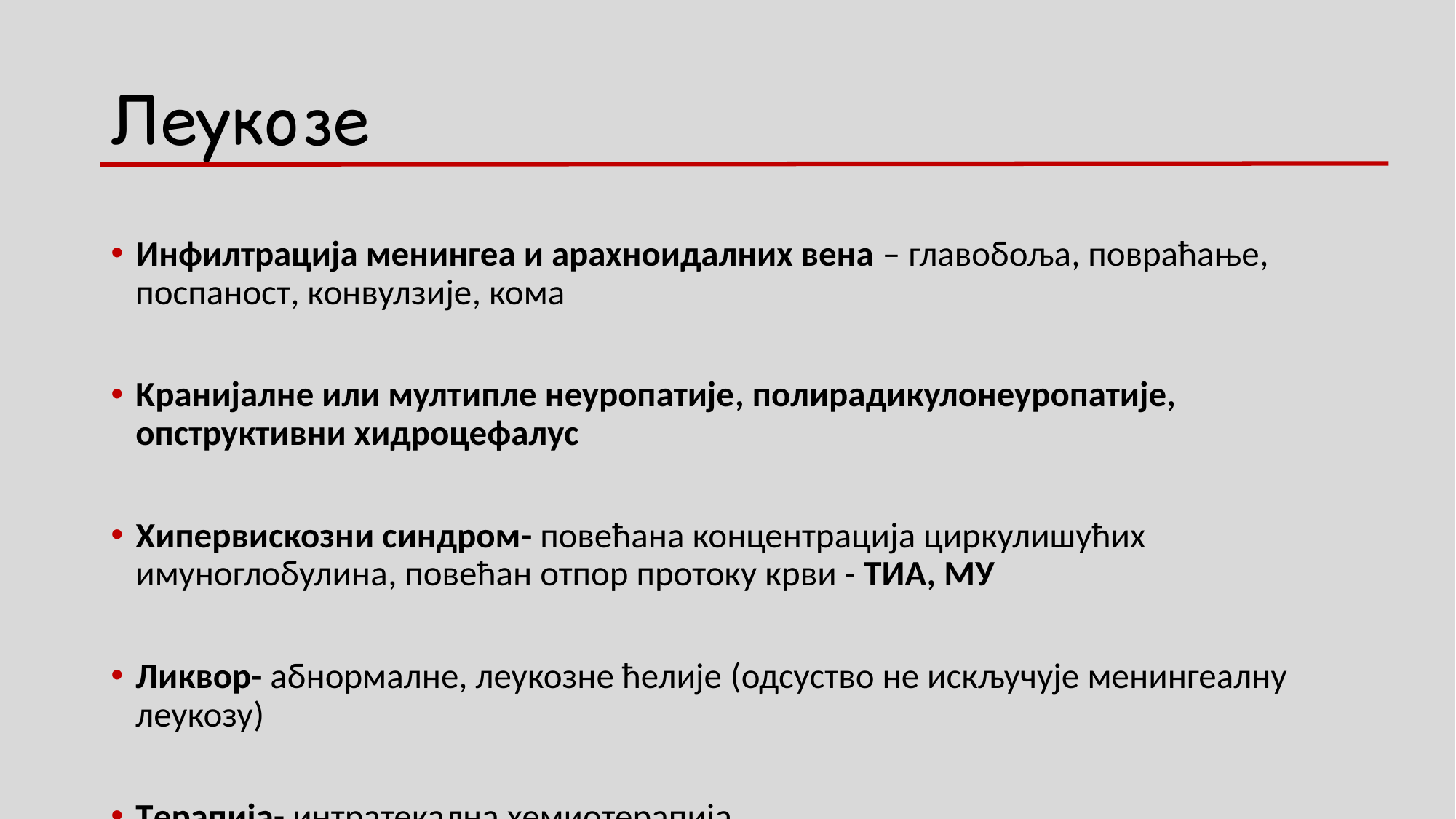

# Леукозе
Инфилтрација менингеа и арахноидалних вена – главобоља, повраћање, поспаност, конвулзије, кома

Kранијалне или мултипле неуропатије, полирадикулонеуропатије, опструктивни хидроцефалус

Хипервискозни синдром- повећана концентрација циркулишућих имуноглобулина, повећан отпор протоку крви - ТИА, МУ

Ликвор- абнормалне, леукозне ћелије (одсуство не искључује менингеалну леукозу)

Tерапија- интратекална хемиотерапија